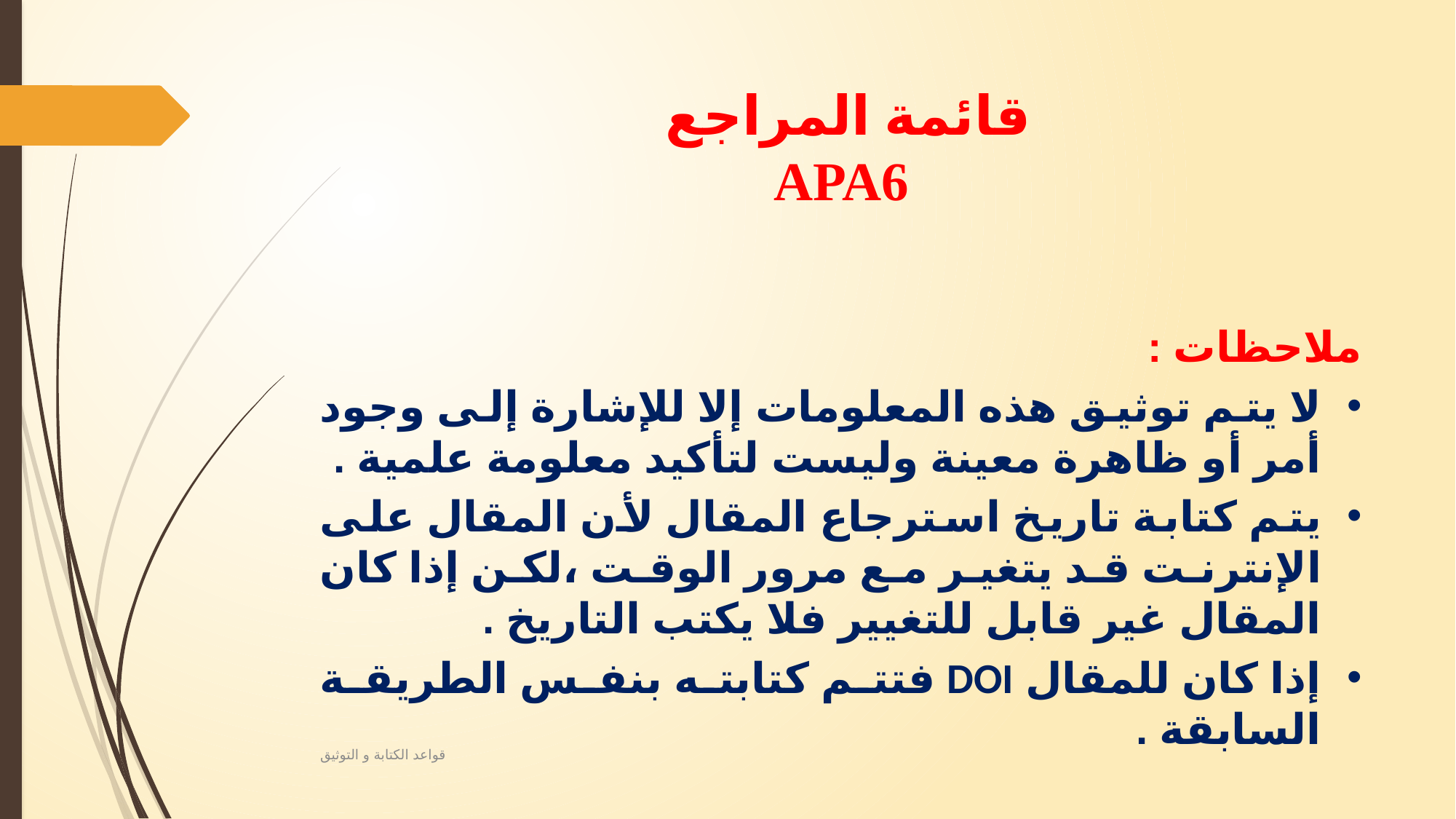

# قائمة المراجع APA6

ملاحظات :
لا يتم توثيق هذه المعلومات إلا للإشارة إلى وجود أمر أو ظاهرة معينة وليست لتأكيد معلومة علمية .
يتم كتابة تاريخ استرجاع المقال لأن المقال على الإنترنت قد يتغير مع مرور الوقت ،لكن إذا كان المقال غير قابل للتغيير فلا يكتب التاريخ .
إذا كان للمقال DOI فتتم كتابته بنفس الطريقة السابقة .

قواعد الكتابة و التوثيق